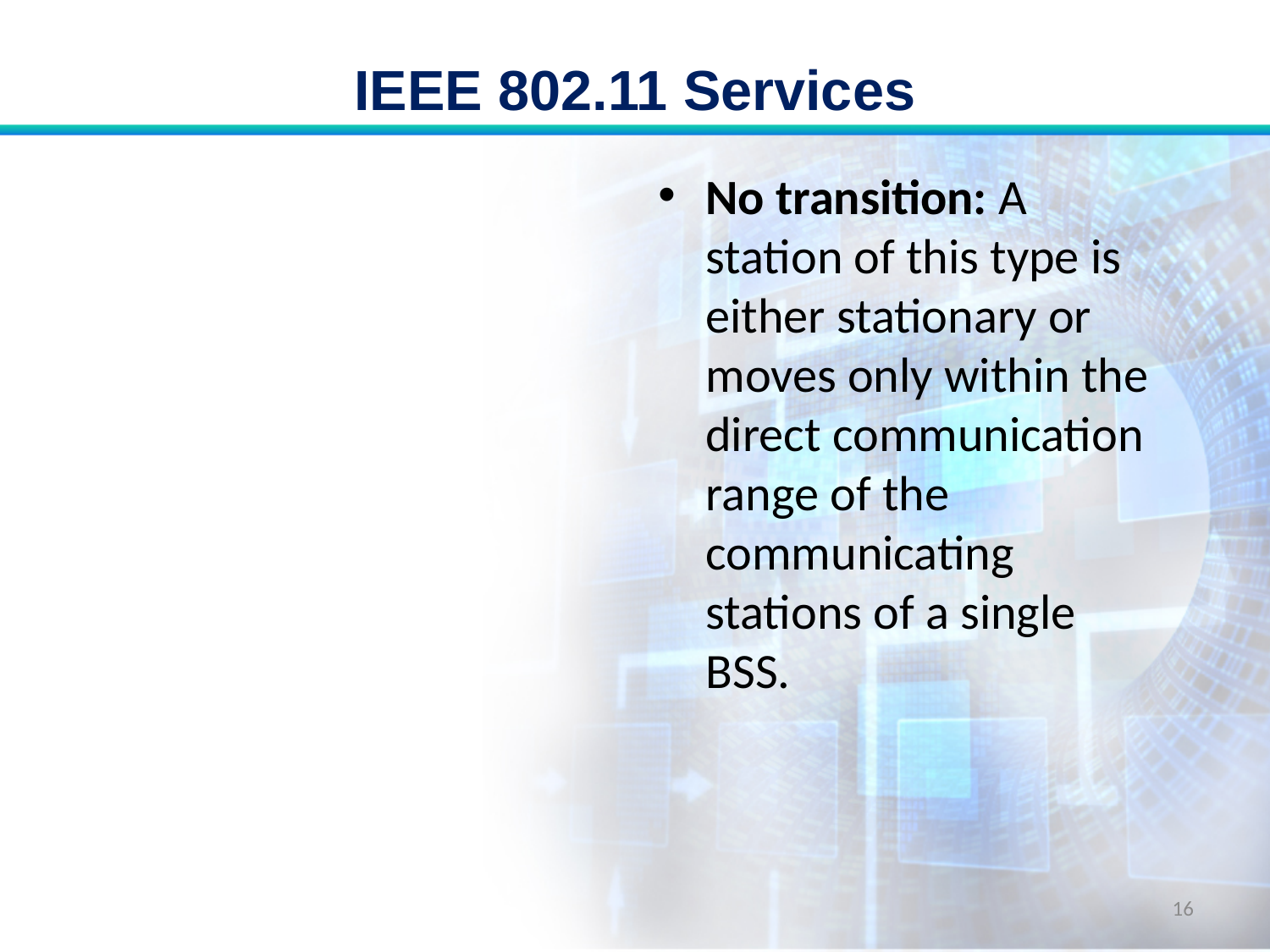

# IEEE 802.11 Services
No transition: A station of this type is either stationary or moves only within the direct communication range of the communicating stations of a single BSS.
16